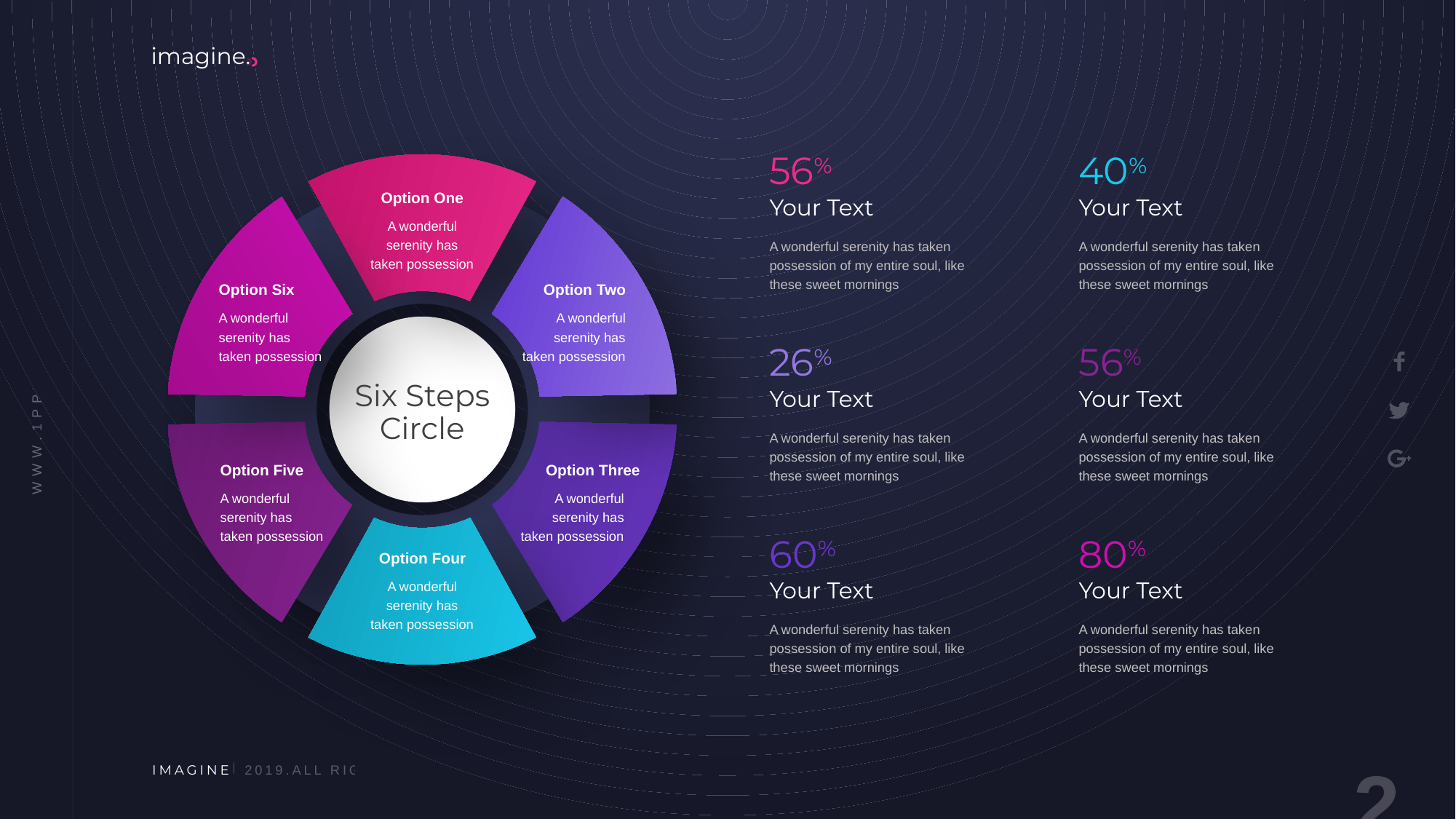

Option One
A wonderful serenity has taken possession

Option Two
A wonderful serenity has taken possession

Option Six
A wonderful serenity has taken possession

Option Five
A wonderful serenity has taken possession

Option Three
A wonderful serenity has taken possession

Option Four
A wonderful serenity has taken possession
56%
Your Text
A wonderful serenity has taken possession of my entire soul, like these sweet mornings
40%
Your Text
A wonderful serenity has taken possession of my entire soul, like these sweet mornings
26%
Your Text
A wonderful serenity has taken possession of my entire soul, like these sweet mornings
56%
Your Text
A wonderful serenity has taken possession of my entire soul, like these sweet mornings
Six Steps Circle
60%
Your Text
A wonderful serenity has taken possession of my entire soul, like these sweet mornings
80%
Your Text
A wonderful serenity has taken possession of my entire soul, like these sweet mornings